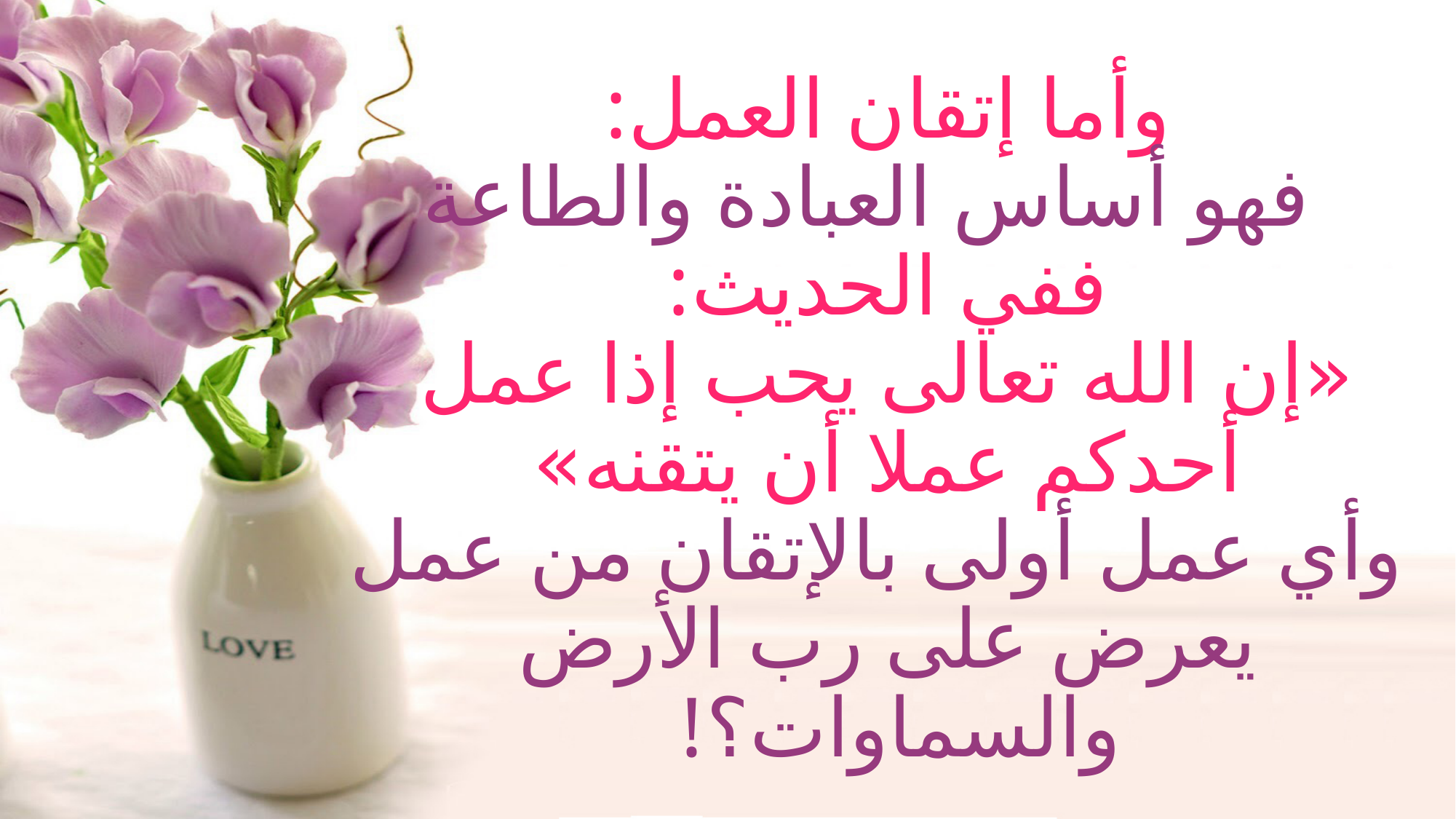

# وأما إتقان العمل:  فهو أساس العبادة والطاعة ففي الحديث: «إن الله تعالى يحب إذا عمل أحدكم عملا أن يتقنه» وأي عمل أولى بالإتقان من عمل يعرض على رب الأرض والسماوات؟!